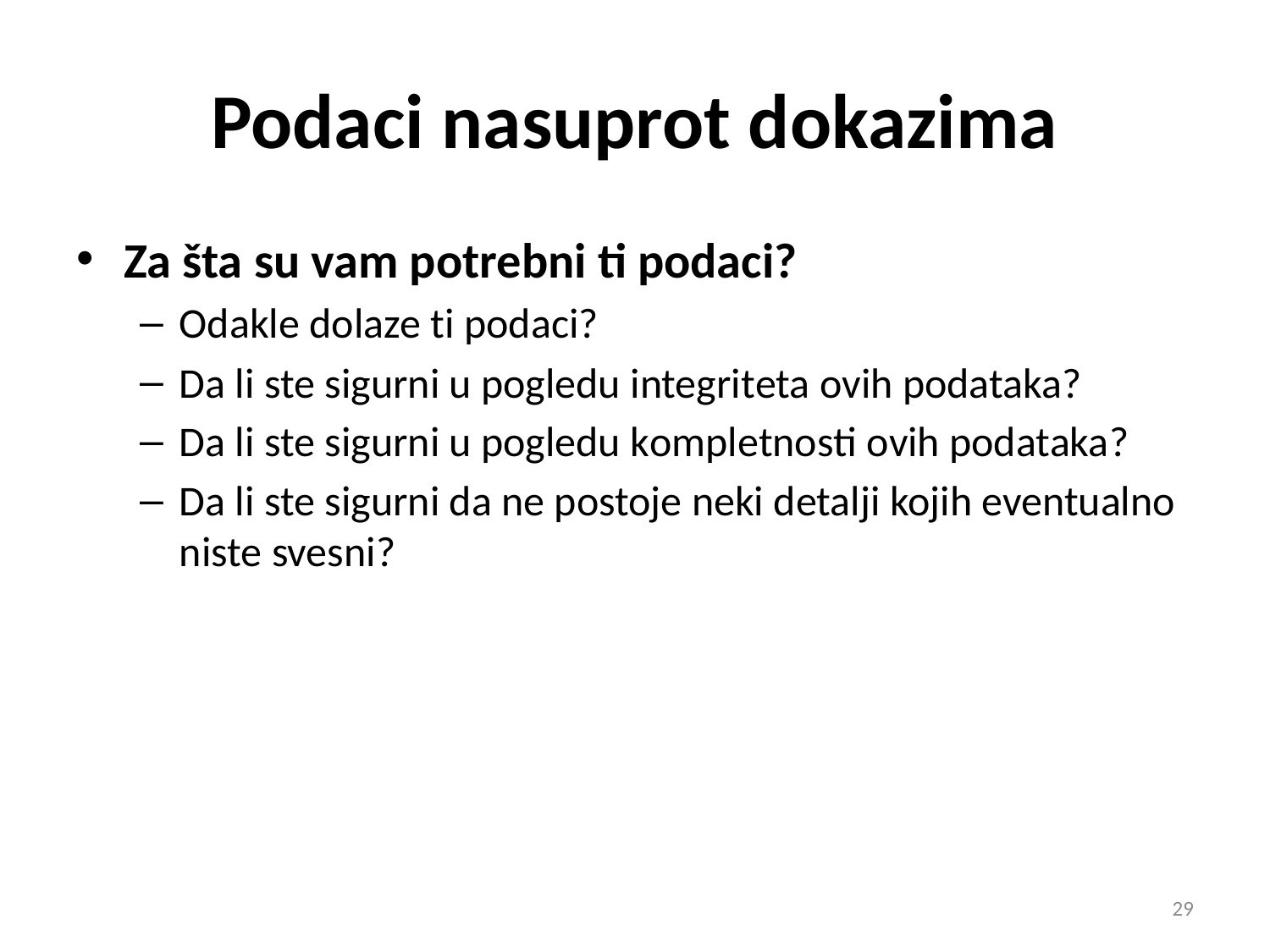

# Podaci nasuprot dokazima
Za šta su vam potrebni ti podaci?
Odakle dolaze ti podaci?
Da li ste sigurni u pogledu integriteta ovih podataka?
Da li ste sigurni u pogledu kompletnosti ovih podataka?
Da li ste sigurni da ne postoje neki detalji kojih eventualno niste svesni?

29